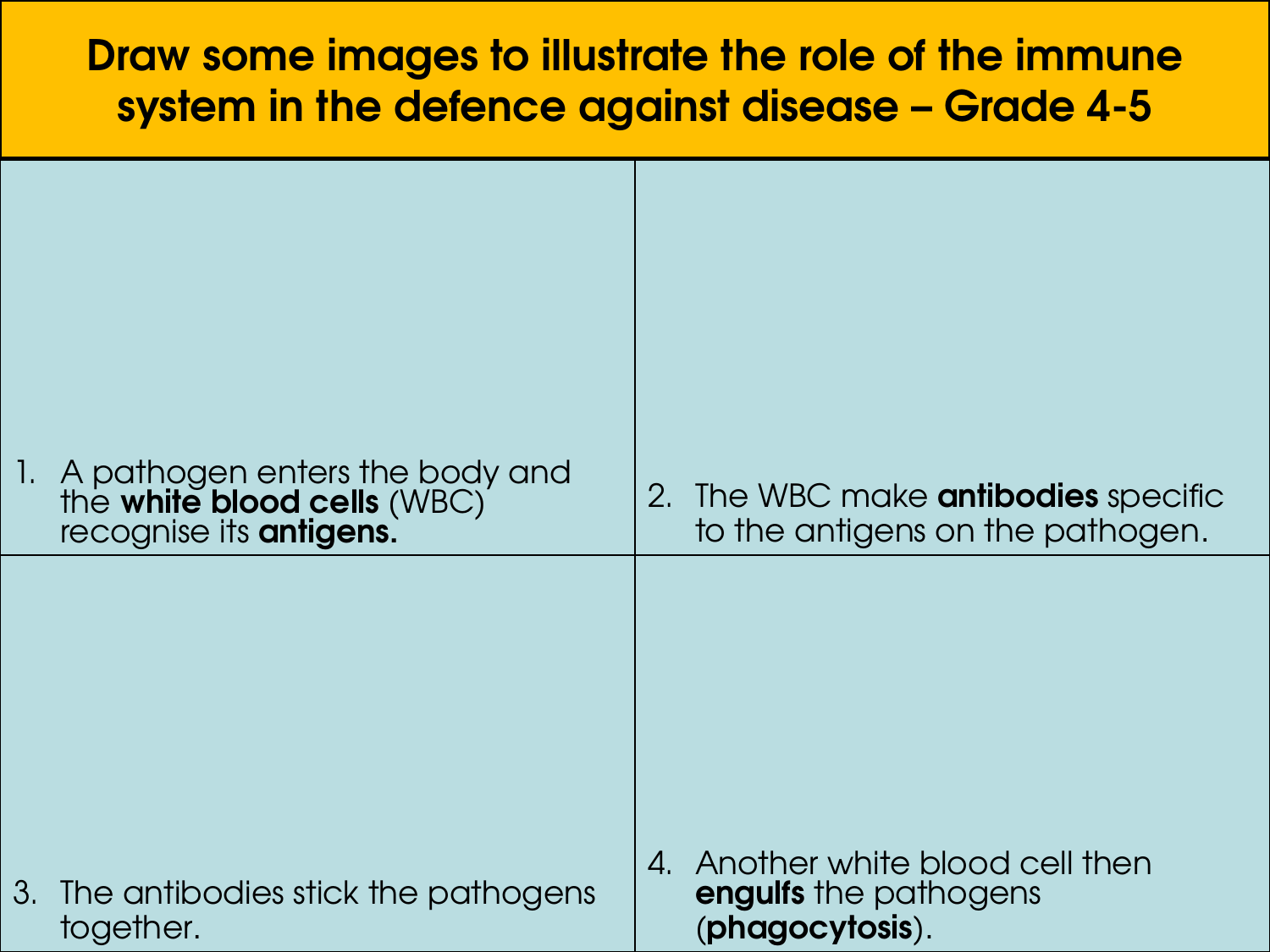

# Draw some images to illustrate the role of the immune system in the defence against disease – Grade 4-5
| A pathogen enters the body and the white blood cells (WBC) recognise its antigens. | The WBC make antibodies specific to the antigens on the pathogen. |
| --- | --- |
| The antibodies stick the pathogens together. | Another white blood cell then engulfs the pathogens (phagocytosis). |